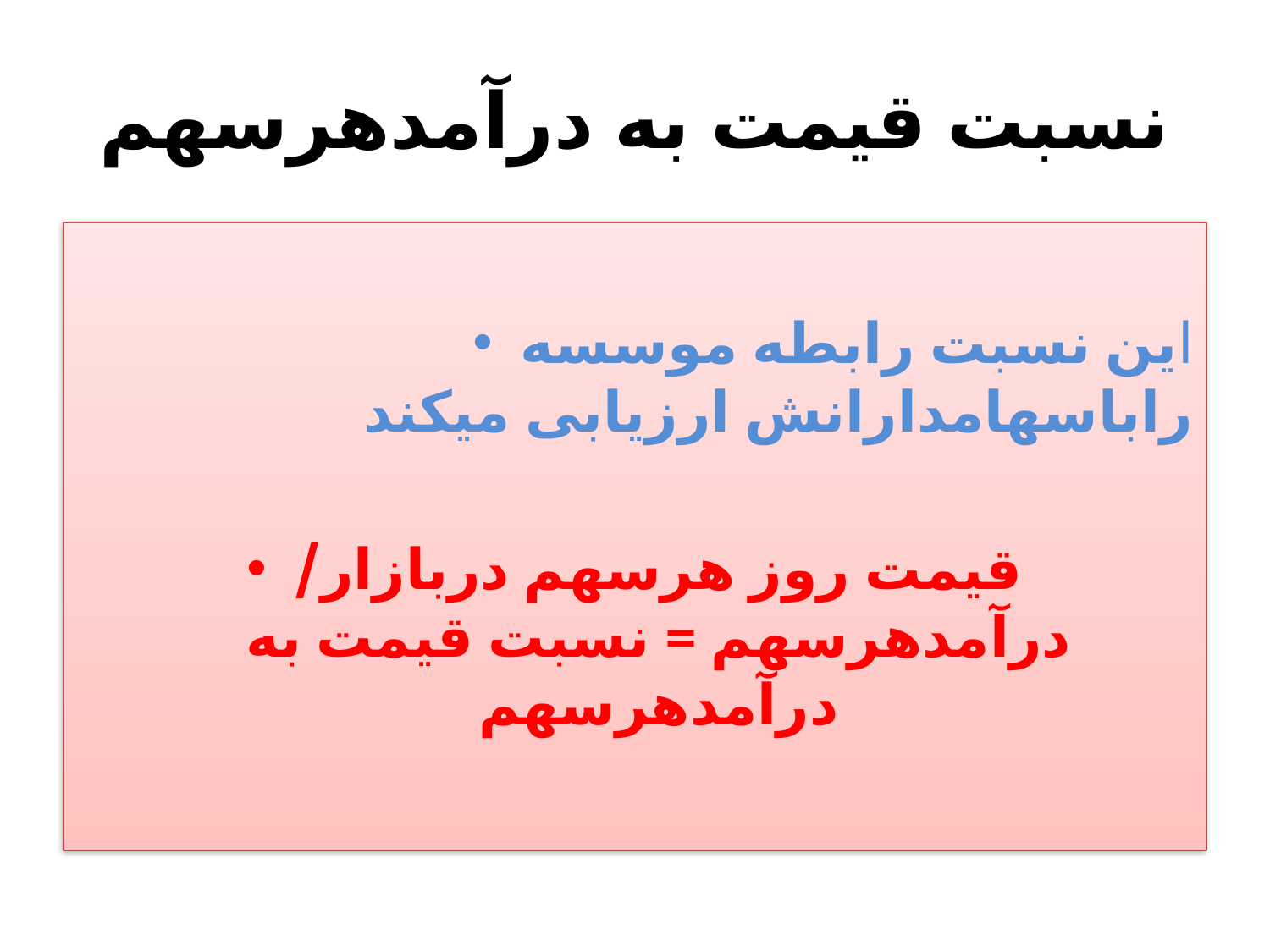

# نسبت قیمت به درآمدهرسهم

این نسبت رابطه موسسه راباسهامدارانش ارزیابی میکند

قیمت روز هرسهم دربازار/ درآمدهرسهم = نسبت قیمت به درآمدهرسهم